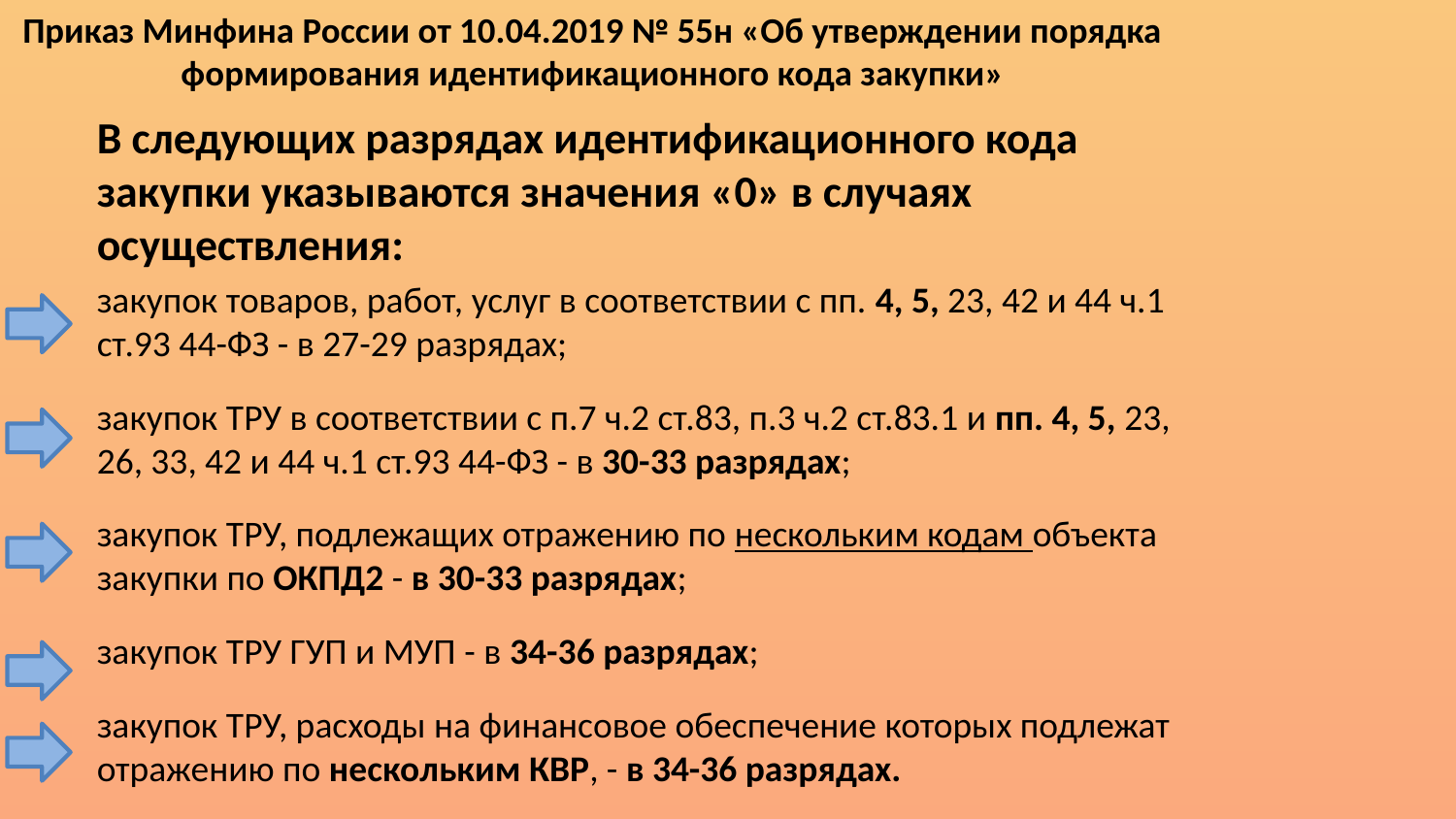

Приказ Минфина России от 10.04.2019 № 55н «Об утверждении порядка формирования идентификационного кода закупки»

В следующих разрядах идентификационного кода закупки указываются значения «0» в случаях осуществления:
закупок товаров, работ, услуг в соответствии с пп. 4, 5, 23, 42 и 44 ч.1 ст.93 44-ФЗ - в 27-29 разрядах;

закупок ТРУ в соответствии с п.7 ч.2 ст.83, п.3 ч.2 ст.83.1 и пп. 4, 5, 23, 26, 33, 42 и 44 ч.1 ст.93 44-ФЗ - в 30-33 разрядах;

закупок ТРУ, подлежащих отражению по нескольким кодам объекта закупки по ОКПД2 - в 30-33 разрядах;

закупок ТРУ ГУП и МУП - в 34-36 разрядах;

закупок ТРУ, расходы на финансовое обеспечение которых подлежат отражению по нескольким КВР, - в 34-36 разрядах.